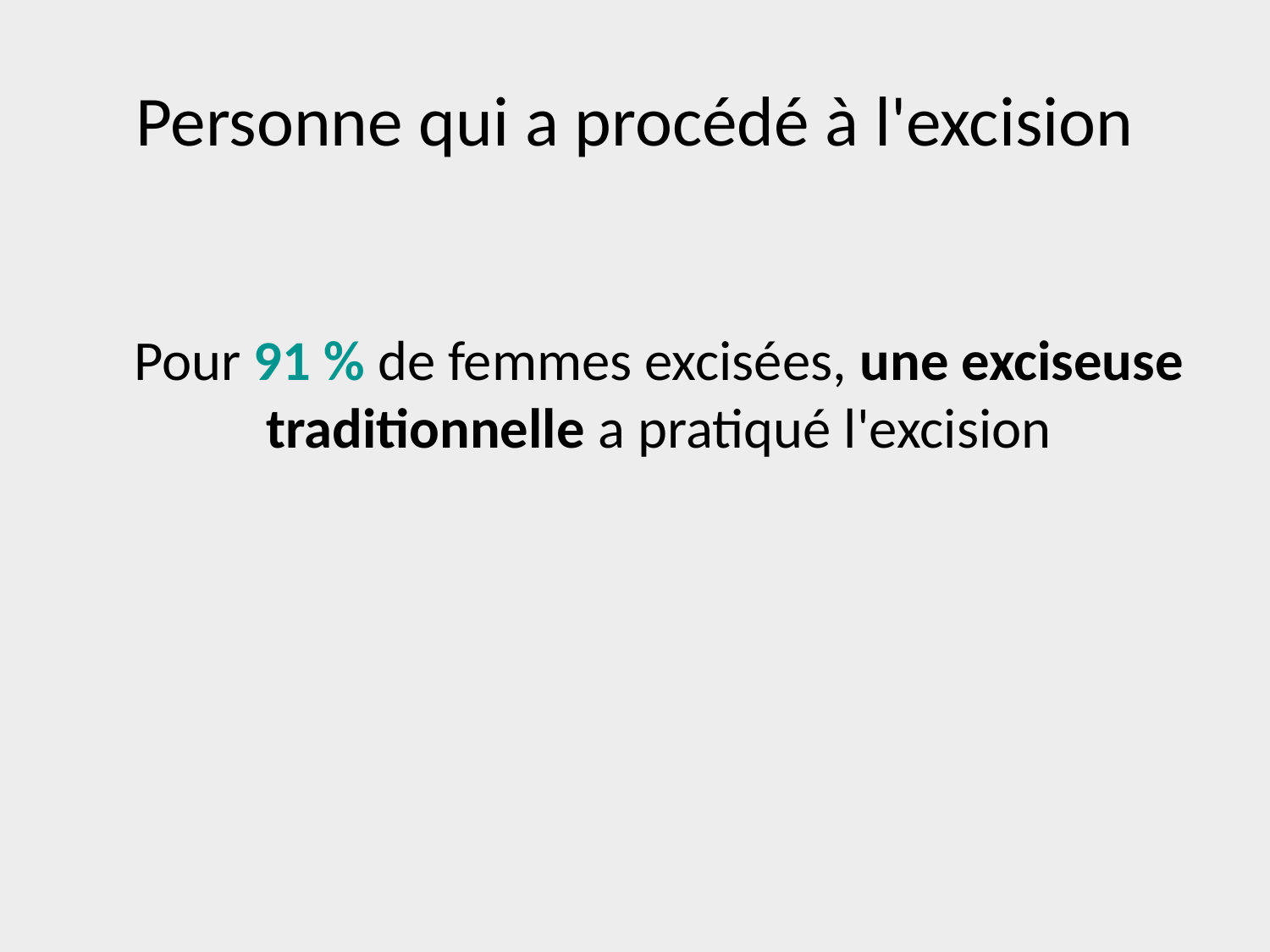

# Personne qui a procédé à l'excision
	Pour 91 % de femmes excisées, une exciseuse traditionnelle a pratiqué l'excision